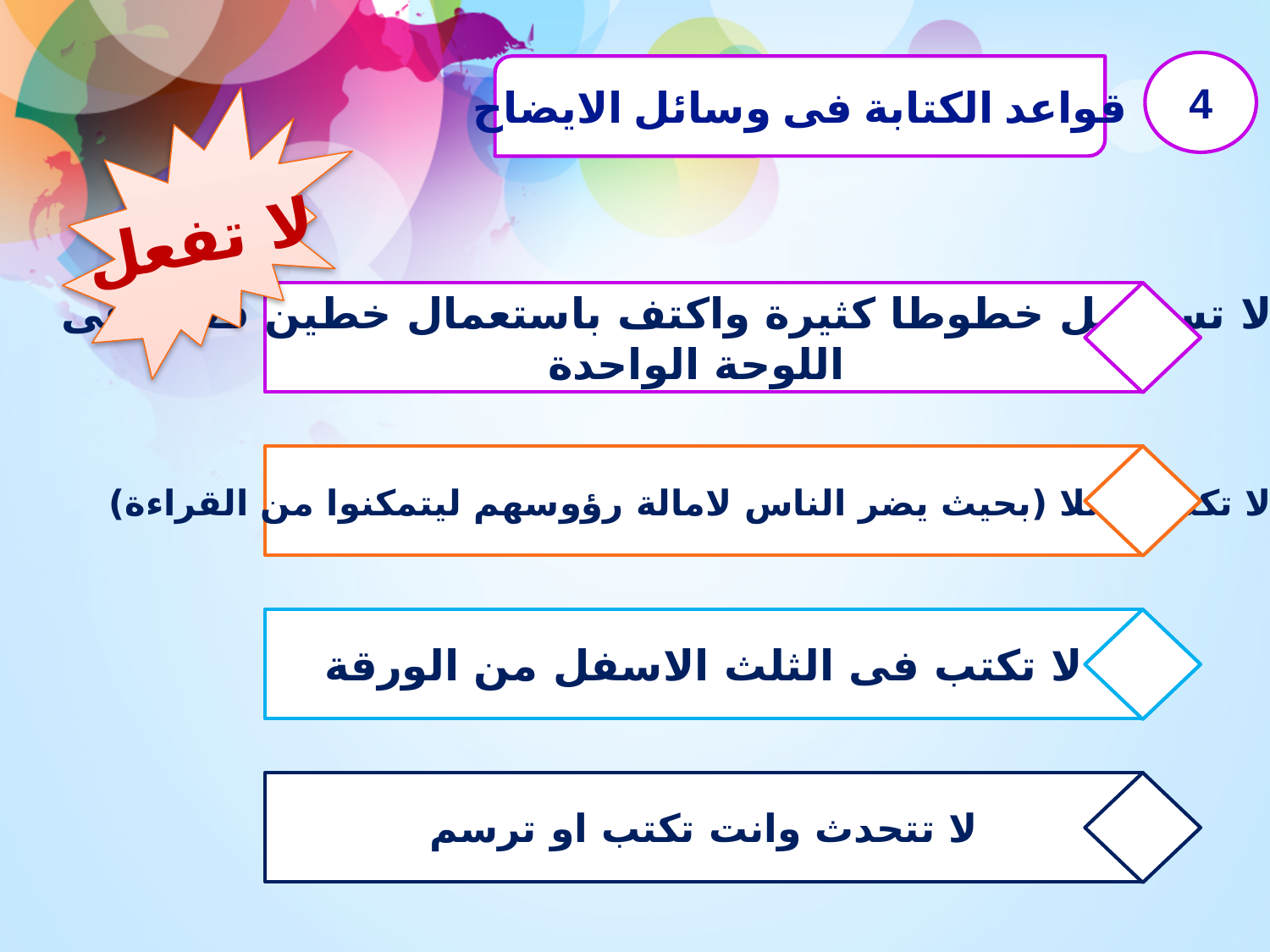

4
قواعد الكتابة فى وسائل الايضاح
لا تفعل
     لا تستعمل خطوطا كثيرة واكتف باستعمال خطين فقط فى
 اللوحة الواحدة

  لا تكتب مائلا (بحيث يضر الناس لامالة رؤوسهم ليتمكنوا من القراءة)

لا تكتب فى الثلث الاسفل من الورقة

لا تتحدث وانت تكتب او ترسم